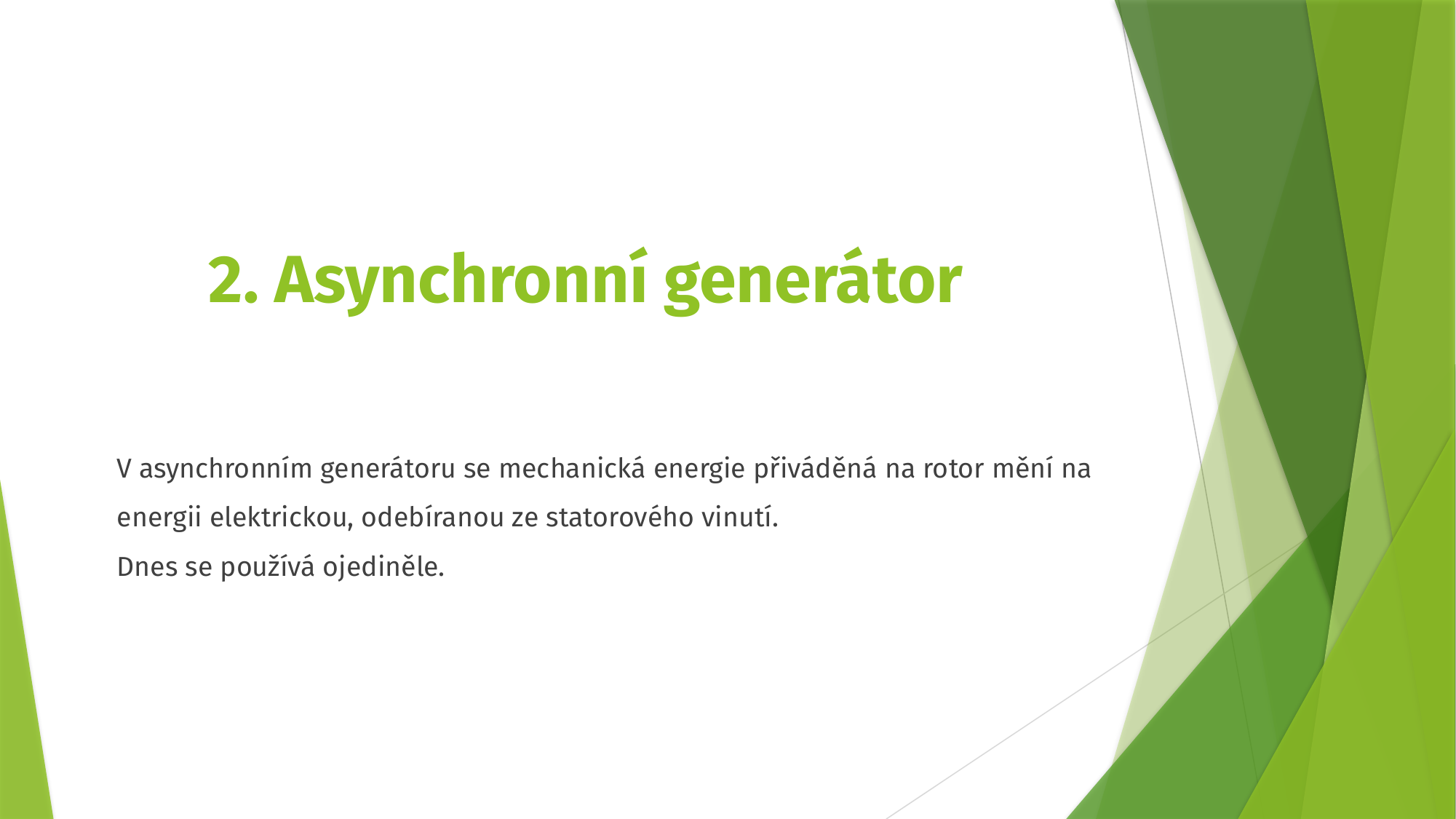

# 2. Asynchronní generátor
V asynchronním generátoru se mechanická energie přiváděná na rotor mění na energii elektrickou, odebíranou ze statorového vinutí.
Dnes se používá ojediněle.